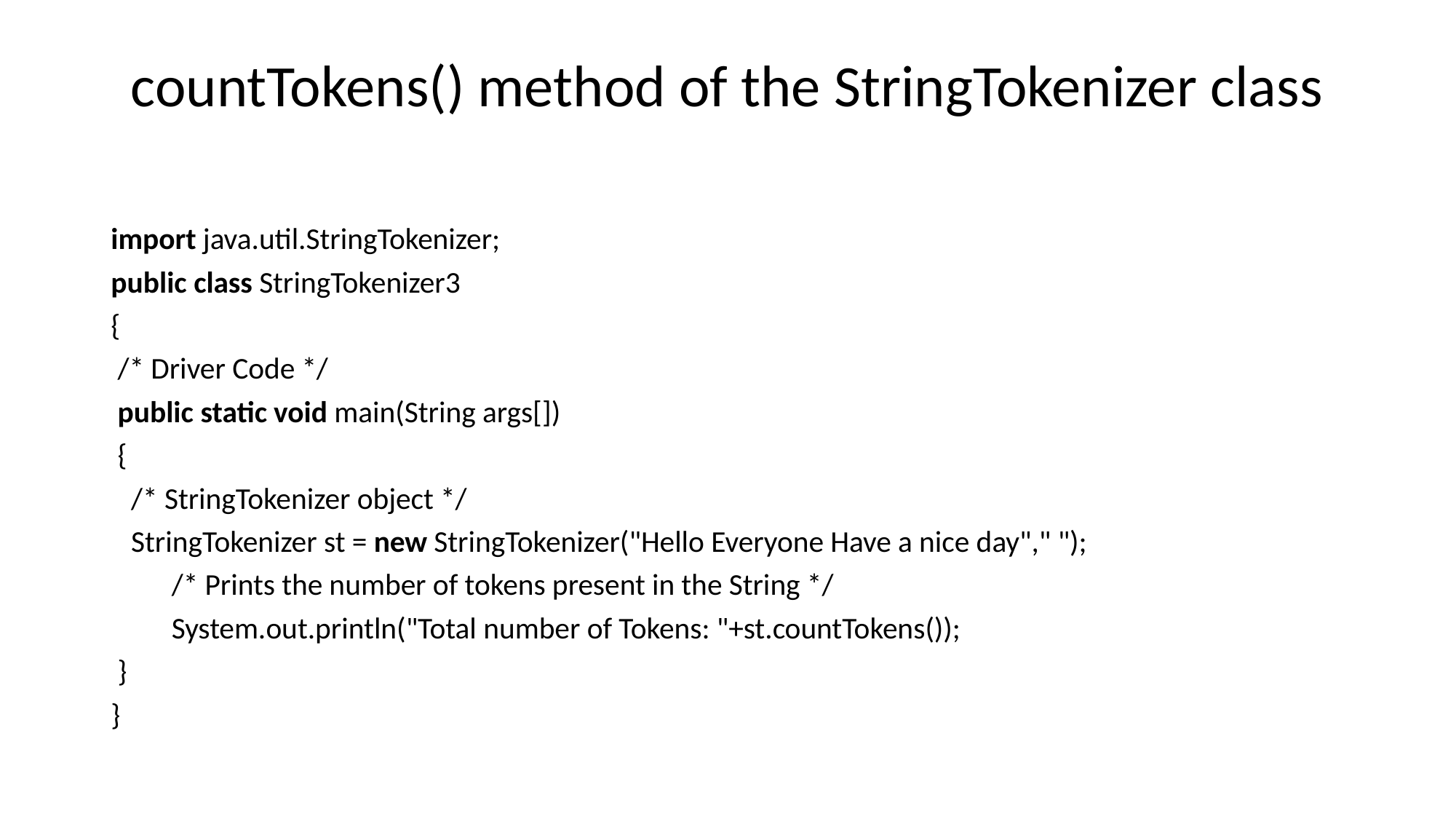

# countTokens() method of the StringTokenizer class
import java.util.StringTokenizer;
public class StringTokenizer3
{
 /* Driver Code */
 public static void main(String args[])
 {
   /* StringTokenizer object */
   StringTokenizer st = new StringTokenizer("Hello Everyone Have a nice day"," ");
         /* Prints the number of tokens present in the String */
         System.out.println("Total number of Tokens: "+st.countTokens());
 }
}